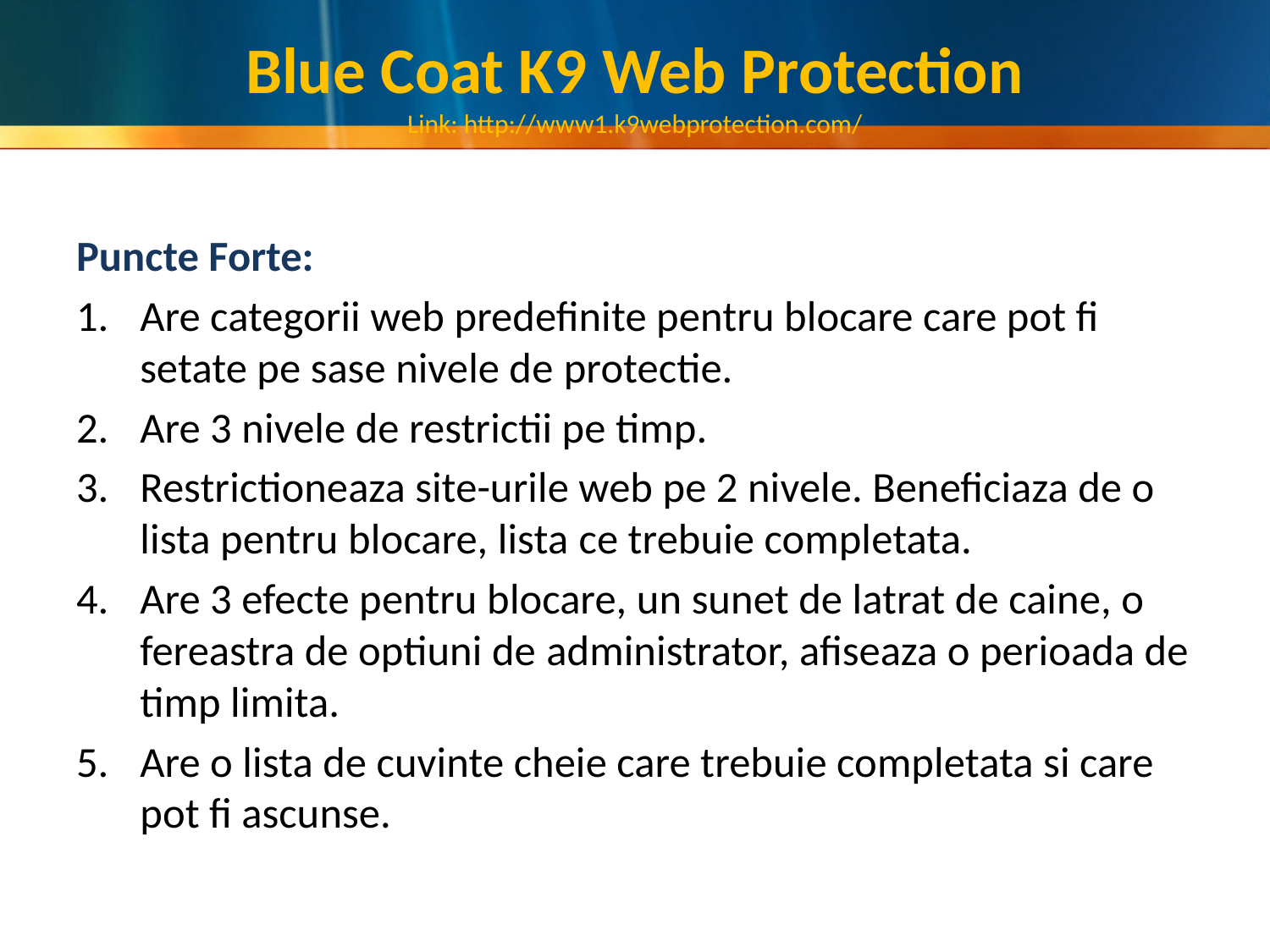

# Blue Coat K9 Web Protection Link: http://www1.k9webprotection.com/
Puncte Forte:
Are categorii web predefinite pentru blocare care pot fi setate pe sase nivele de protectie.
Are 3 nivele de restrictii pe timp.
Restrictioneaza site-urile web pe 2 nivele. Beneficiaza de o lista pentru blocare, lista ce trebuie completata.
Are 3 efecte pentru blocare, un sunet de latrat de caine, o fereastra de optiuni de administrator, afiseaza o perioada de timp limita.
Are o lista de cuvinte cheie care trebuie completata si care pot fi ascunse.